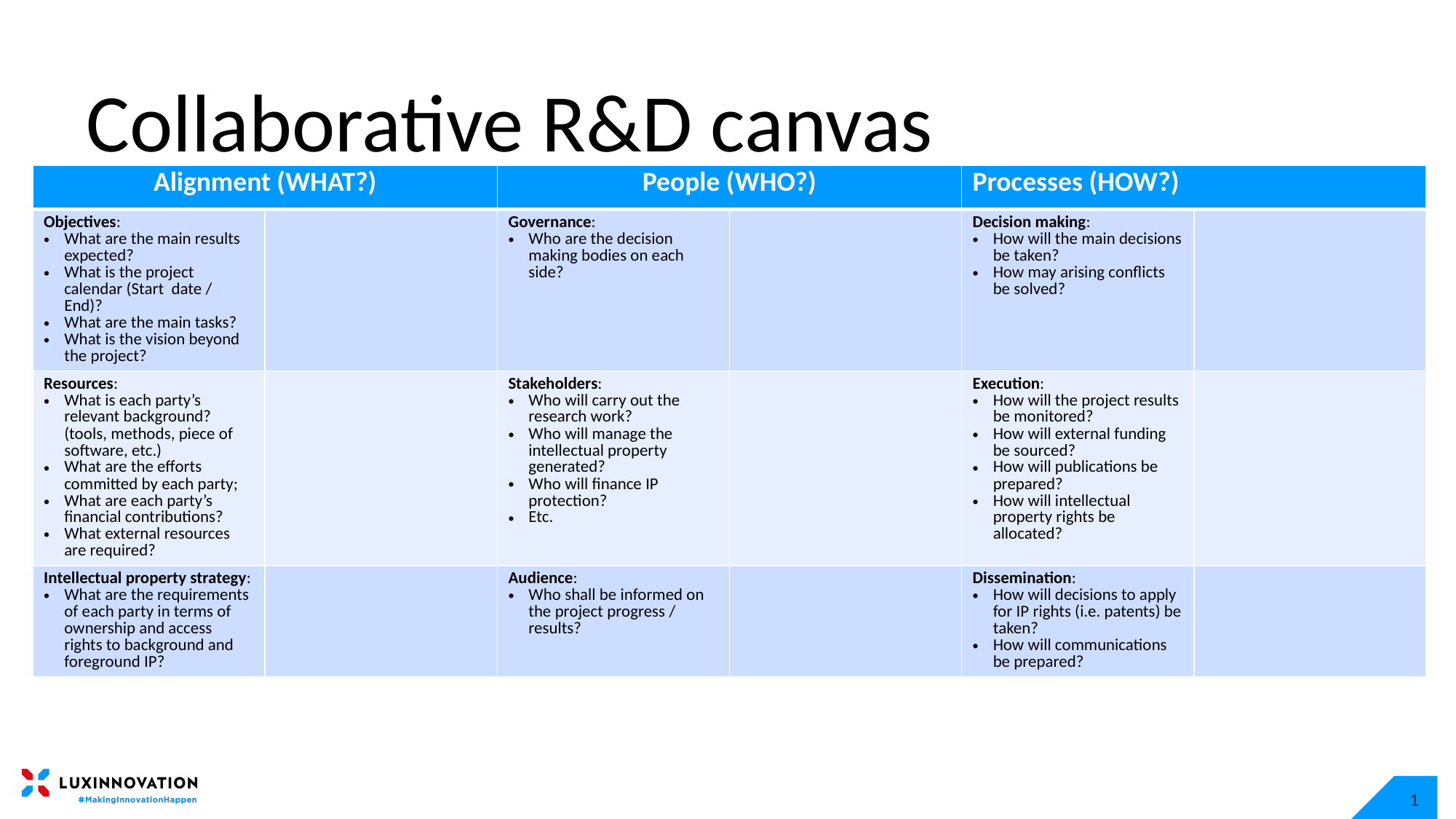

# Collaborative R&D canvas
| Alignment (WHAT?) |  | People (WHO?) |  | Processes (HOW?) |  |
| --- | --- | --- | --- | --- | --- |
| Objectives: What are the main results expected? What is the project calendar (Start date / End)? What are the main tasks? What is the vision beyond the project? |  | Governance: Who are the decision making bodies on each side? |  | Decision making: How will the main decisions be taken? How may arising conflicts be solved? |  |
| Resources: What is each party’s relevant background? (tools, methods, piece of software, etc.) What are the efforts committed by each party; What are each party’s financial contributions? What external resources are required? |  | Stakeholders: Who will carry out the research work? Who will manage the intellectual property generated? Who will finance IP protection? Etc. |  | Execution: How will the project results be monitored? How will external funding be sourced? How will publications be prepared? How will intellectual property rights be allocated? |  |
| Intellectual property strategy: What are the requirements of each party in terms of ownership and access rights to background and foreground IP? |  | Audience: Who shall be informed on the project progress / results? |  | Dissemination: How will decisions to apply for IP rights (i.e. patents) be taken? How will communications be prepared? |  |
1